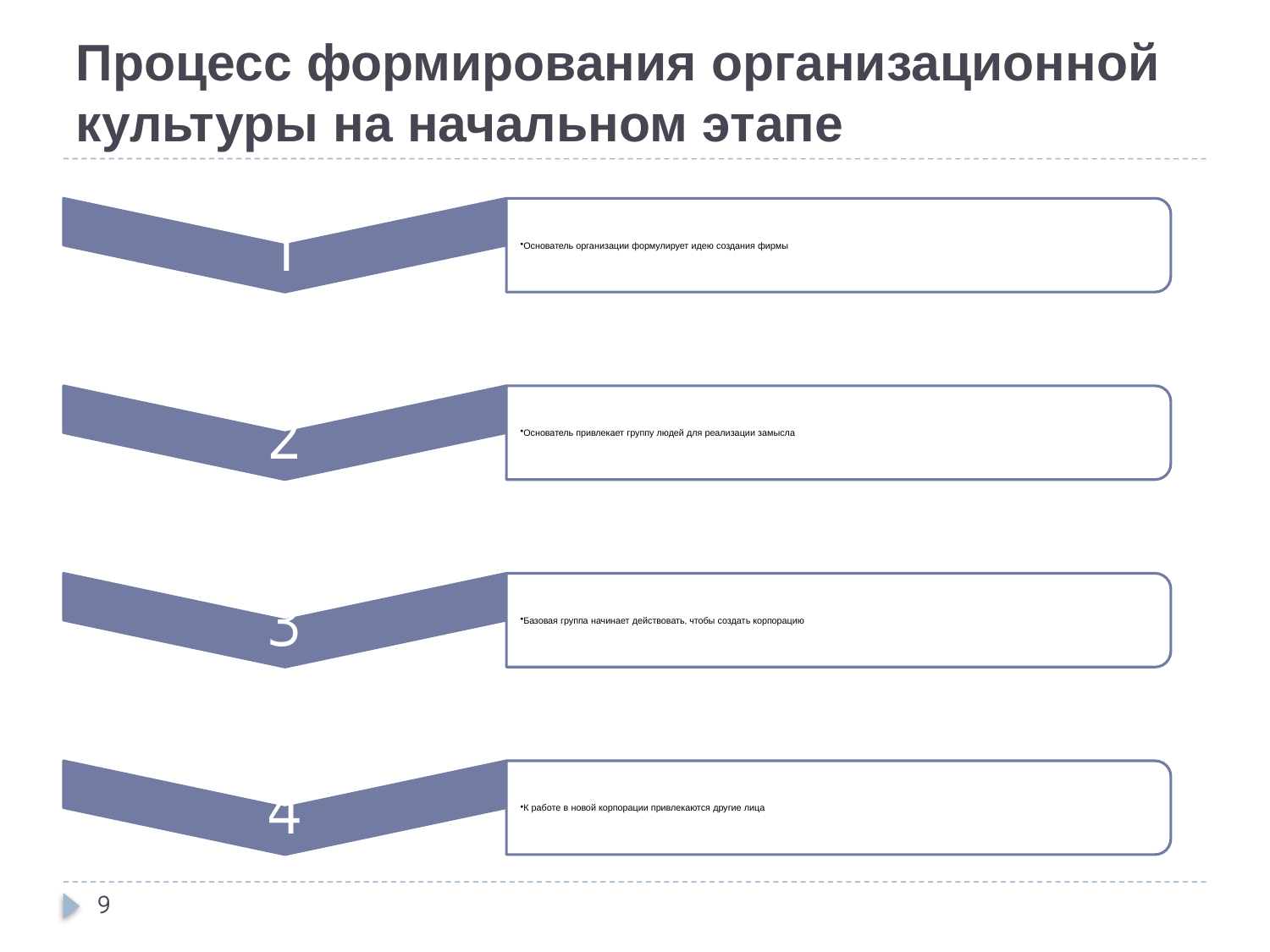

# Процесс формирования организационной культуры на начальном этапе
1
Основатель организации формулирует идею создания фирмы
2
Основатель привлекает группу людей для реализации замысла
3
Базовая группа начинает действовать, чтобы создать корпорацию
4
К работе в новой корпорации привлекаются другие лица
9